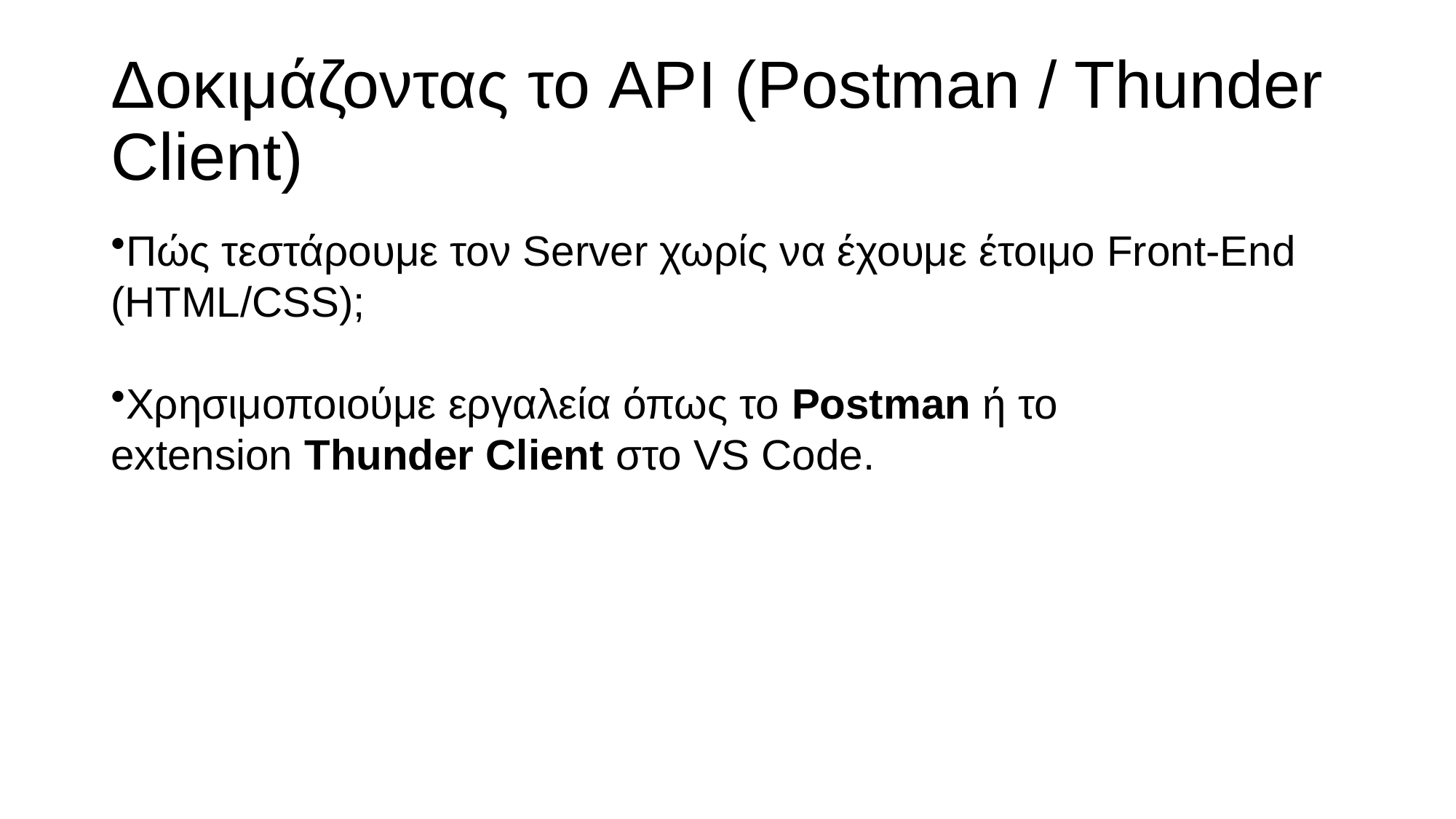

# Δοκιμάζοντας το API (Postman / Thunder Client)
Πώς τεστάρουμε τον Server χωρίς να έχουμε έτοιμο Front-End (HTML/CSS);

Χρησιμοποιούμε εργαλεία όπως το Postman ή το extension Thunder Client στο VS Code.